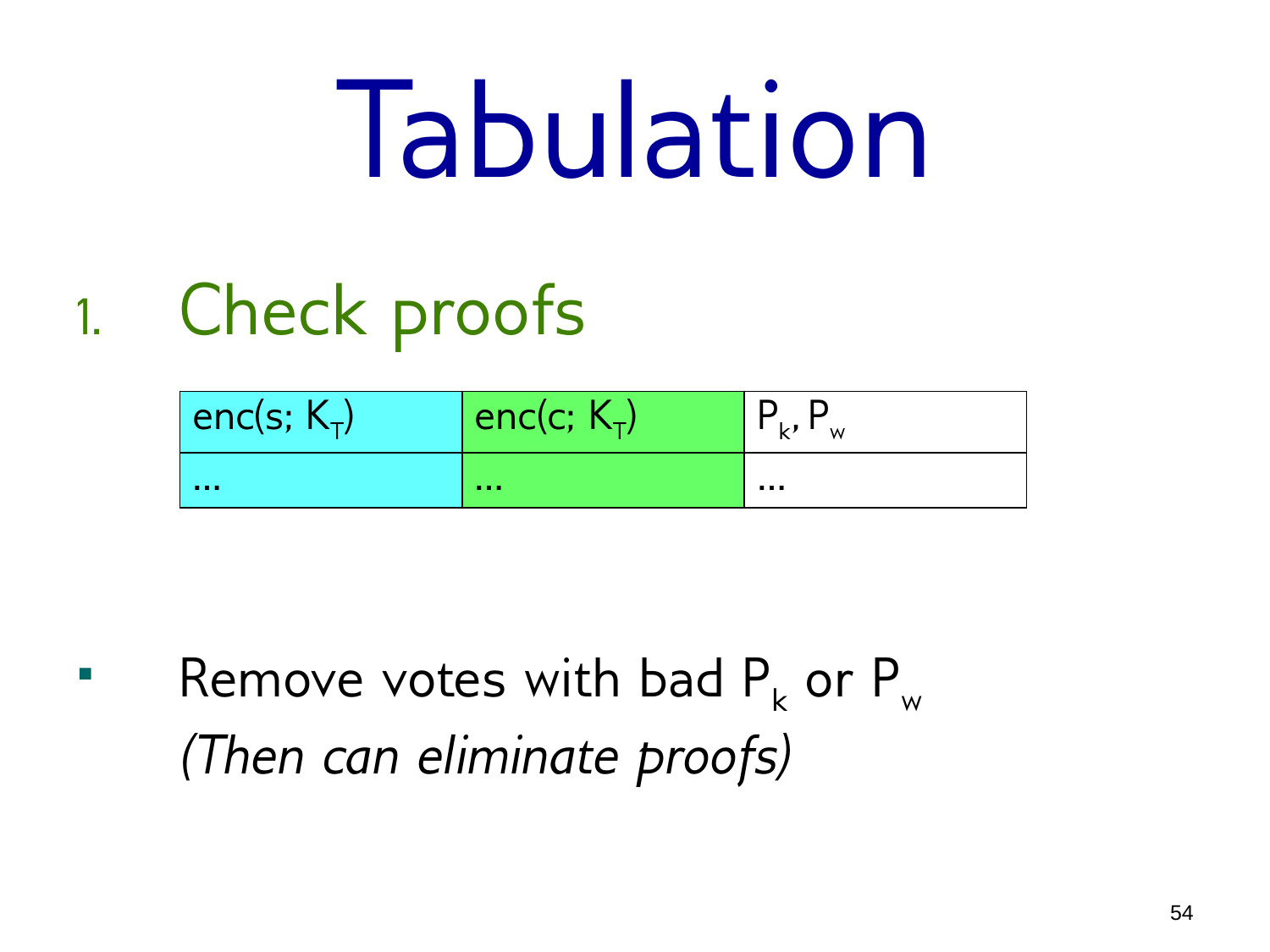

# Tabulation
Check proofs

Remove votes with bad Pk or Pw
(Then can eliminate proofs)
| enc(s; KT) | enc(c; KT) | Pk, Pw |
| --- | --- | --- |
| … | … | … |
54